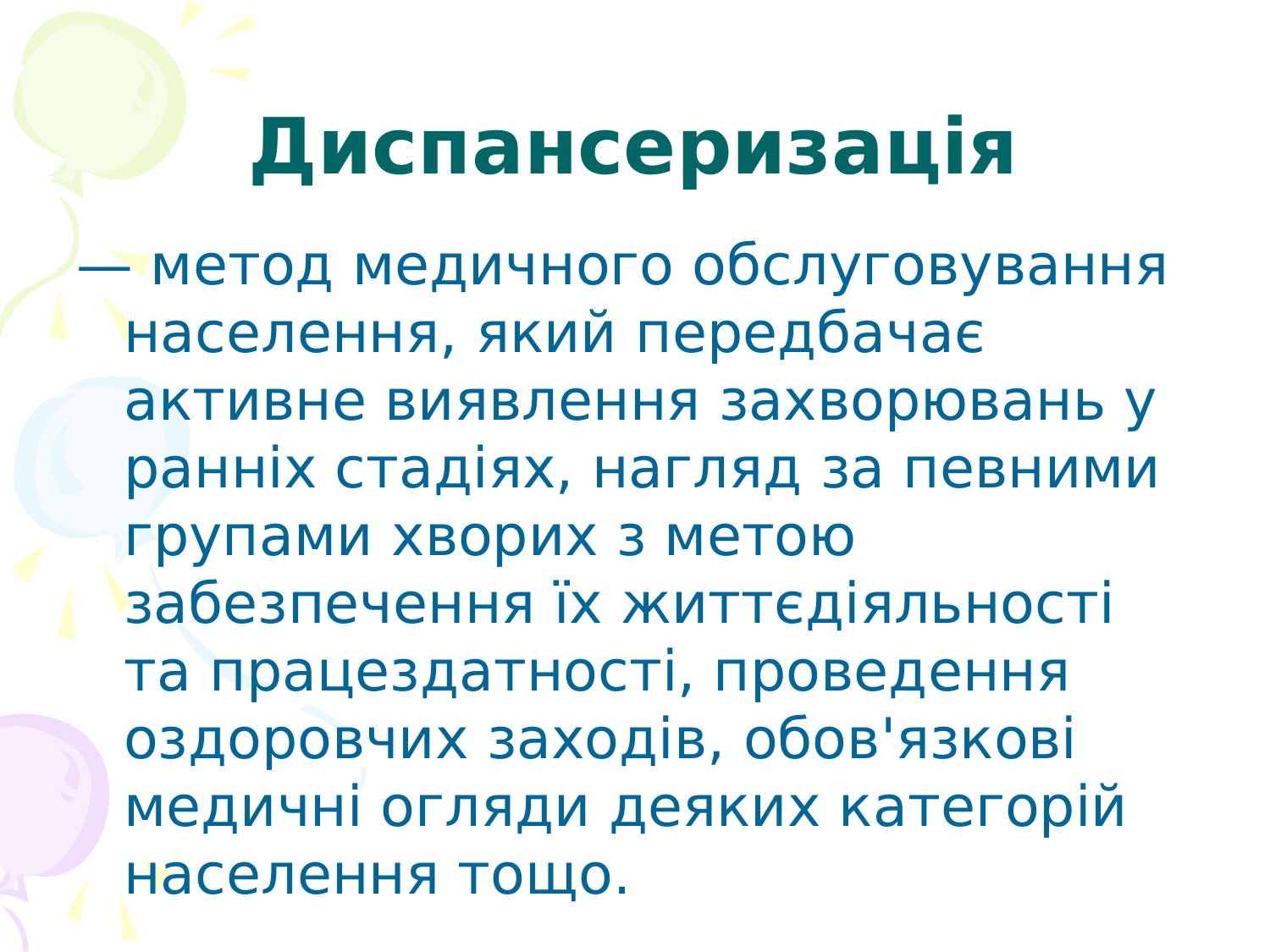

# Диспансеризація
— метод медичного обслуговування населення, який передбачає активне виявлення захворювань у ранніх стадіях, нагляд за певними групами хворих з метою забезпечення їх життєдіяльності та працездатності, проведення оздоровчих заходів, обов'язкові медичні огляди деяких категорій населення тощо.